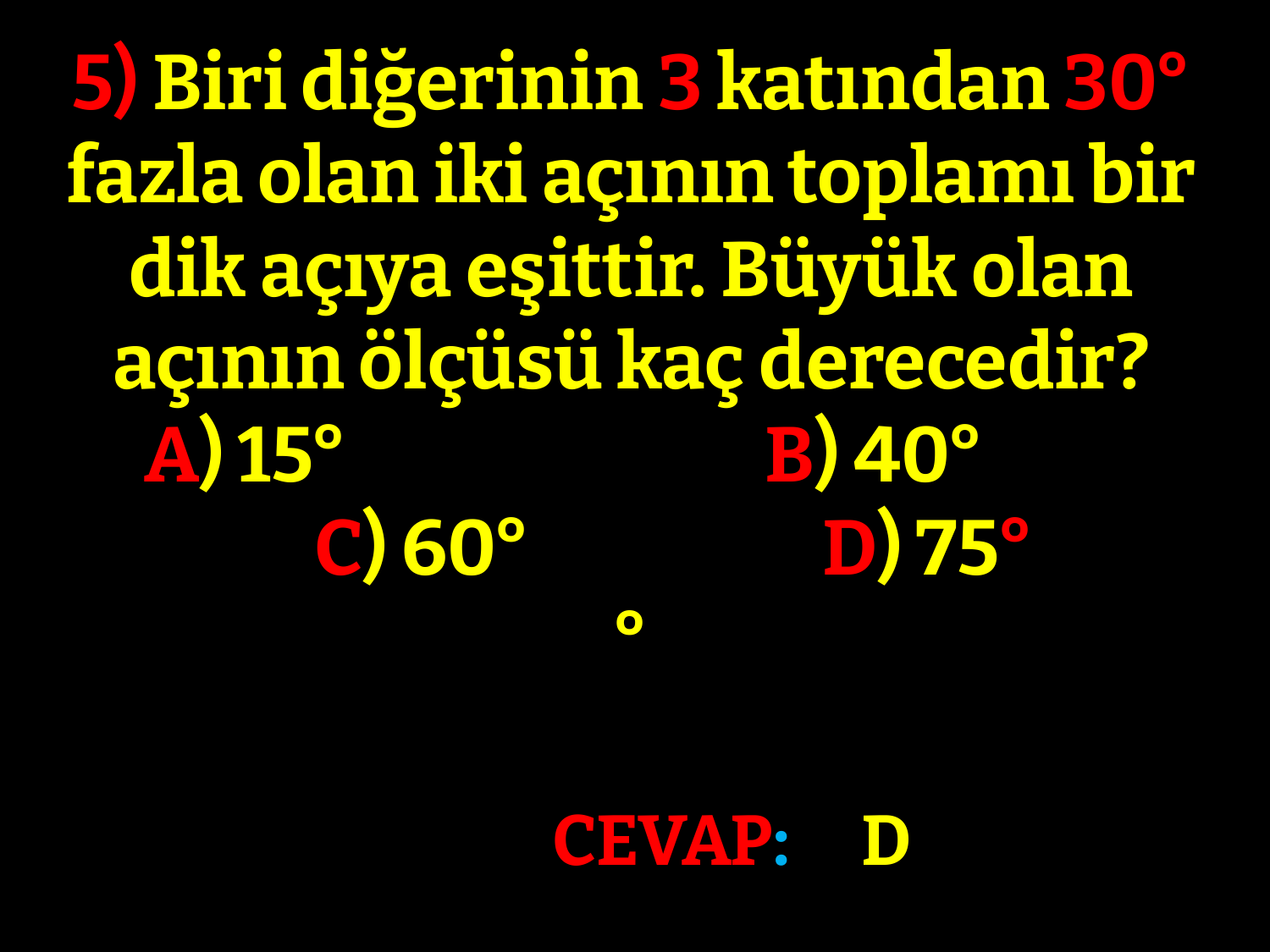

5) Biri diğerinin 3 katından 30° fazla olan iki açının toplamı bir dik açıya eşittir. Büyük olan açının ölçüsü kaç derecedir?
      A) 15°			     B) 40°			C) 60°			D) 75°
°
#
CEVAP:
D